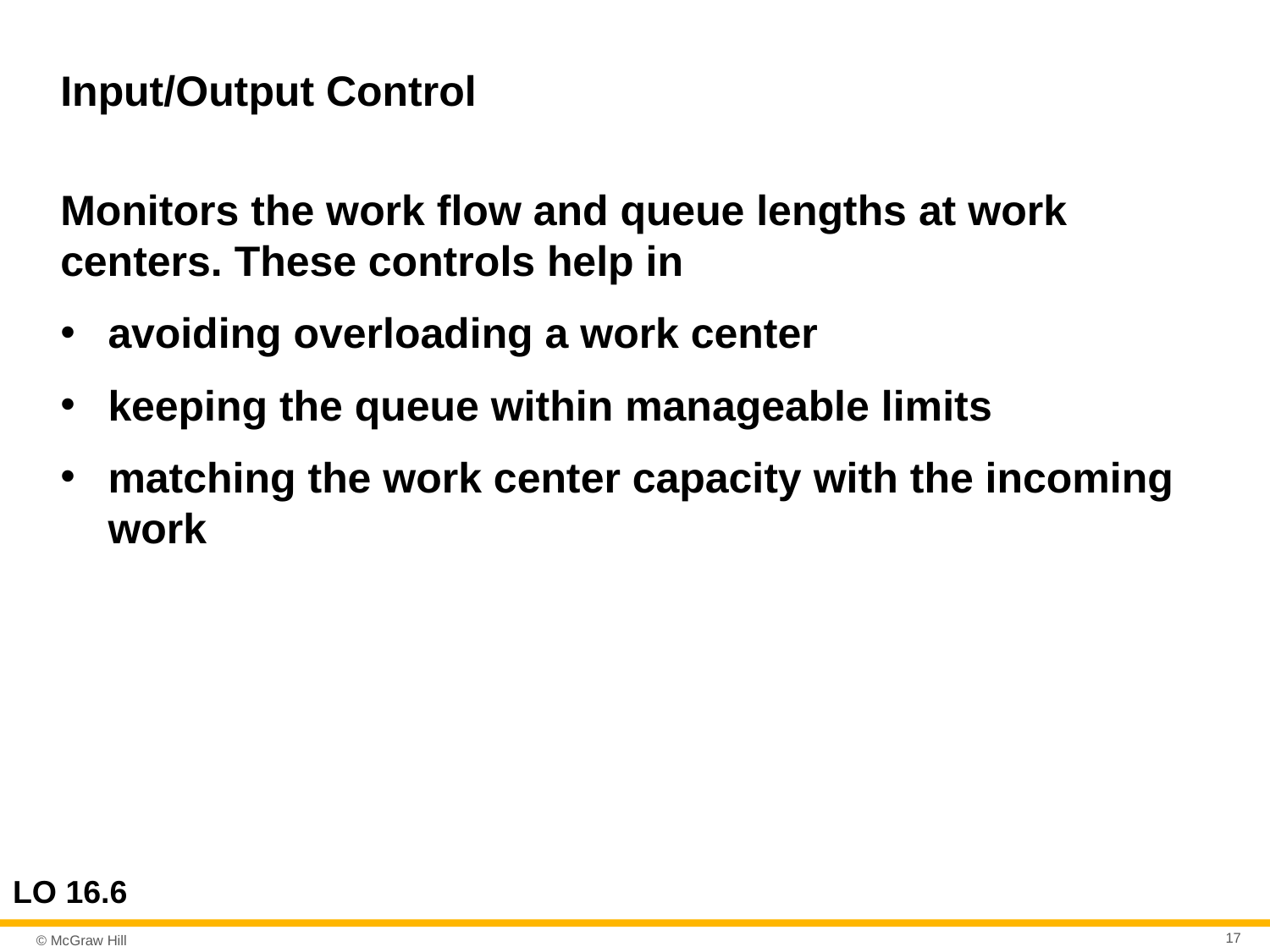

# Input/Output Control
Monitors the work flow and queue lengths at work centers. These controls help in
avoiding overloading a work center
keeping the queue within manageable limits
matching the work center capacity with the incoming work
LO 16.6